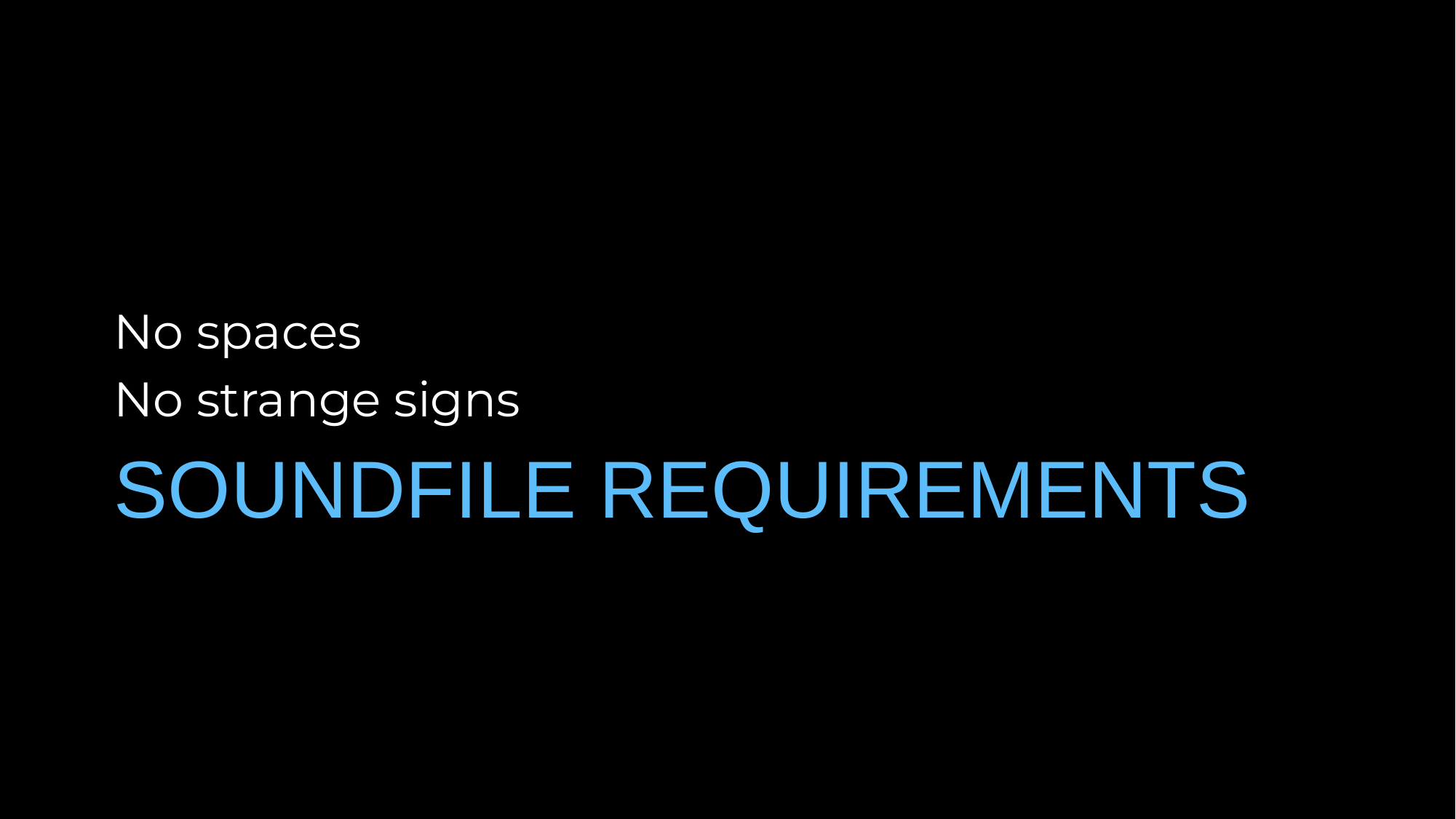

No spaces
No strange signs
# Soundfile requirements